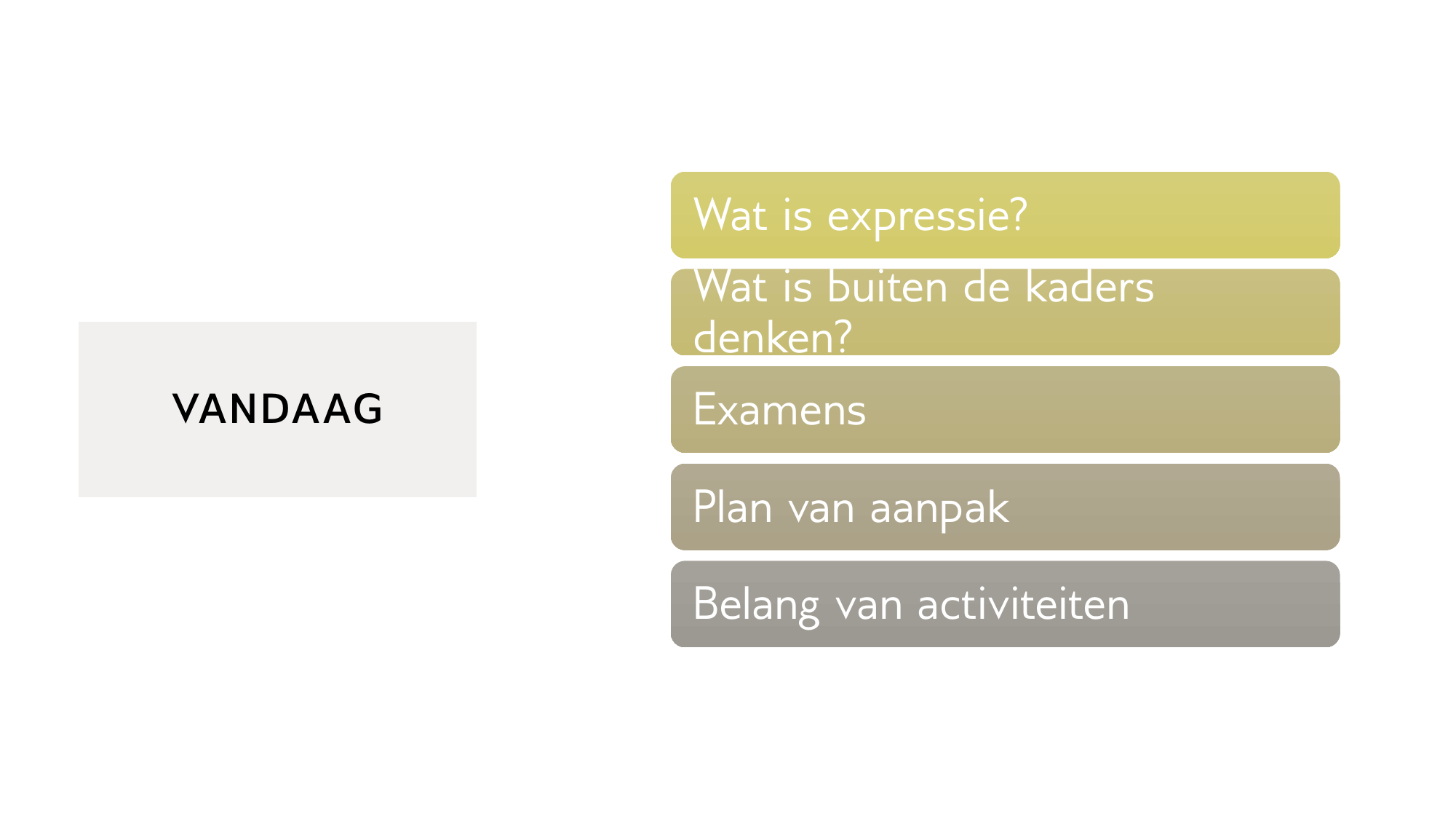

Wat is expressie?
Wat is buiten de kaders denken?
Examens
Plan van aanpak
Belang van activiteiten
# vandaag